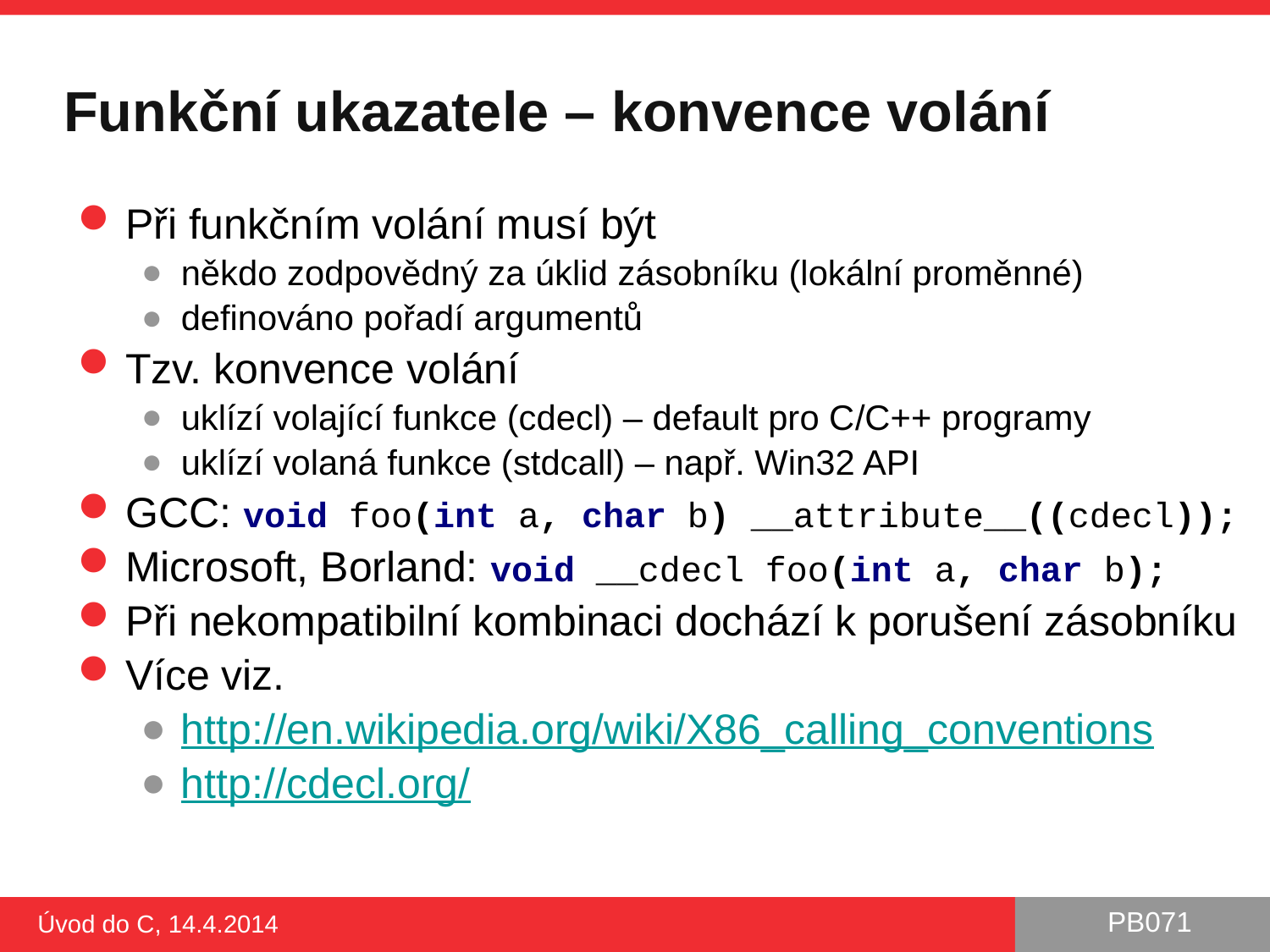

# Funkční ukazatele – konvence volání
Při funkčním volání musí být
někdo zodpovědný za úklid zásobníku (lokální proměnné)
definováno pořadí argumentů
Tzv. konvence volání
uklízí volající funkce (cdecl) – default pro C/C++ programy
uklízí volaná funkce (stdcall) – např. Win32 API
GCC: void foo(int a, char b) __attribute__((cdecl));
Microsoft, Borland: void __cdecl foo(int a, char b);
Při nekompatibilní kombinaci dochází k porušení zásobníku
Více viz.
http://en.wikipedia.org/wiki/X86_calling_conventions
http://cdecl.org/
Úvod do C, 14.4.2014